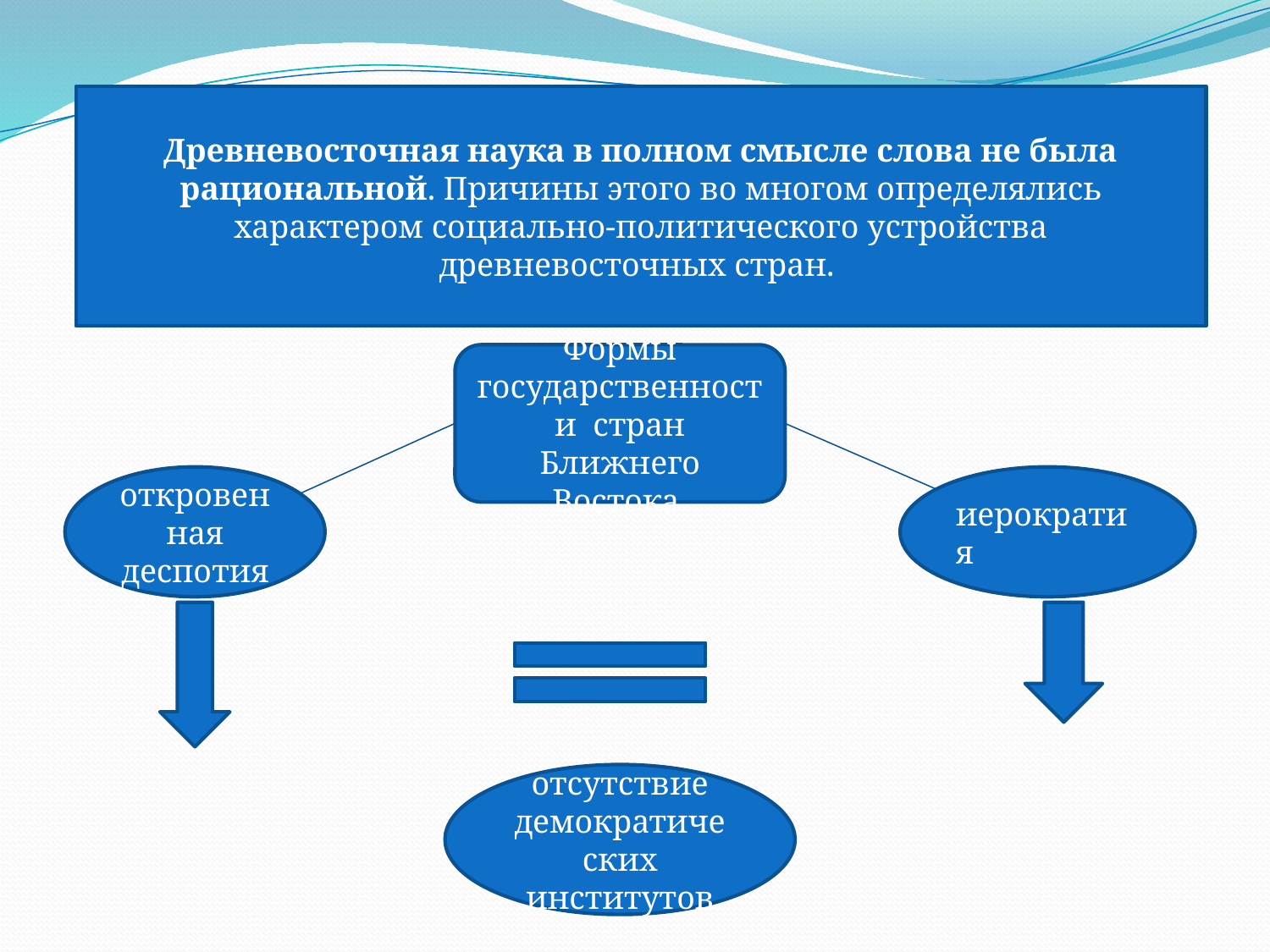

Древневосточная наука в полном смысле слова не была рациональной. Причины этого во многом оп­ределялись характером социально-политического устройства древневосточных стран.
Формы государственности  стран Ближнего Востока
откровен­ная деспотия
иерократия

отсутствие демократических институтов